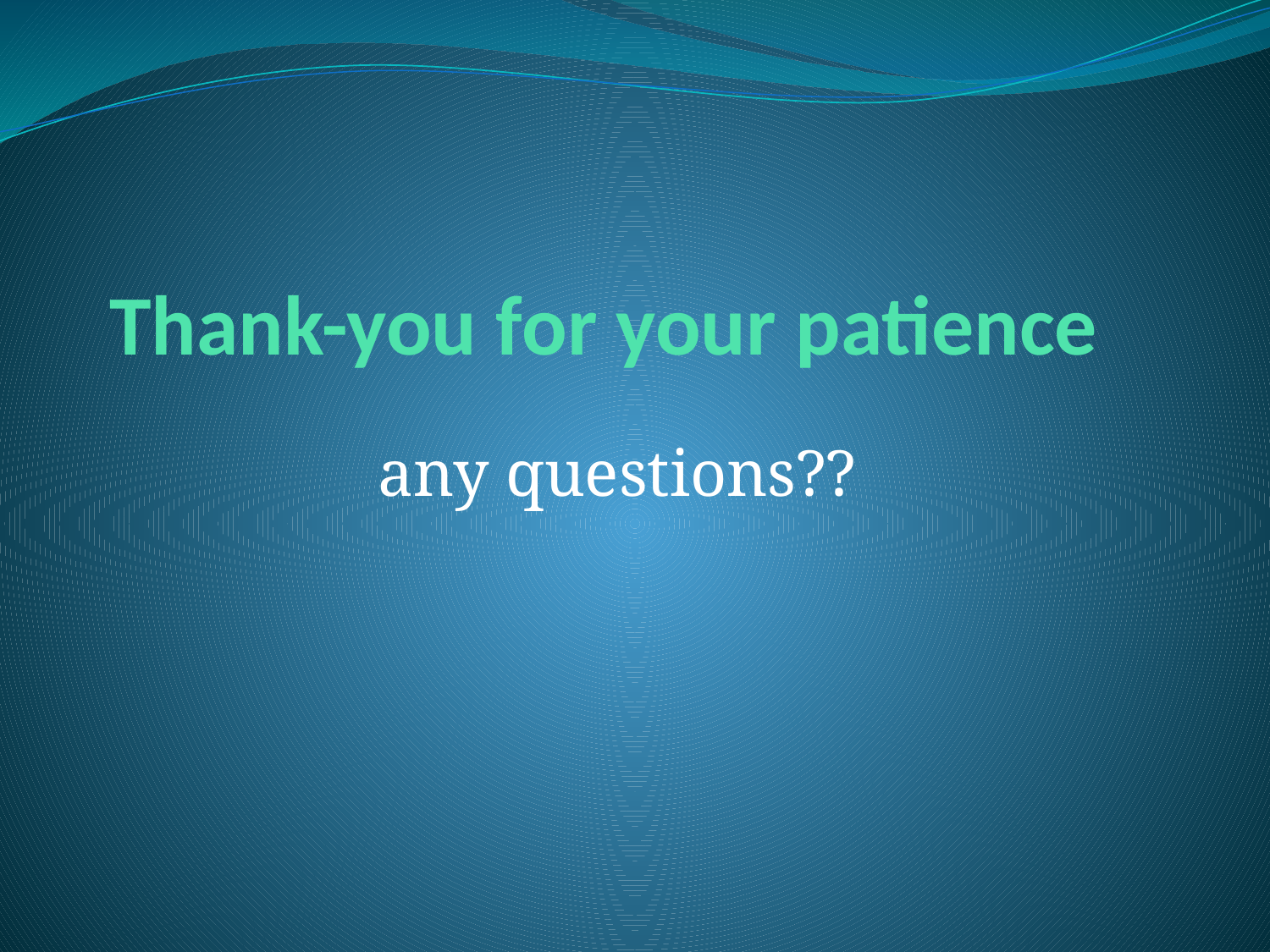

# Thank-you for your patience
any questions??